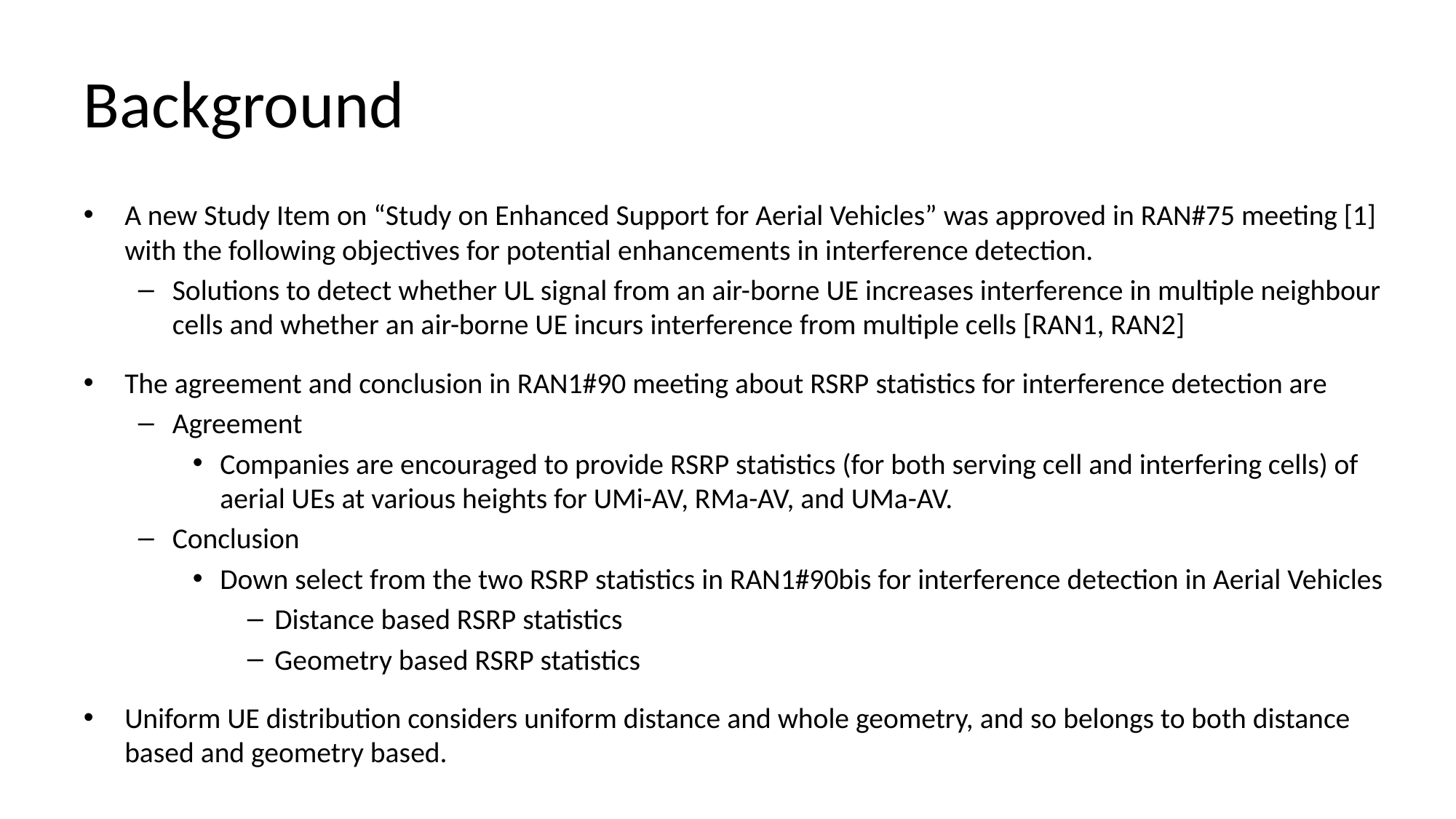

# Background
A new Study Item on “Study on Enhanced Support for Aerial Vehicles” was approved in RAN#75 meeting [1] with the following objectives for potential enhancements in interference detection.
Solutions to detect whether UL signal from an air-borne UE increases interference in multiple neighbour cells and whether an air-borne UE incurs interference from multiple cells [RAN1, RAN2]
The agreement and conclusion in RAN1#90 meeting about RSRP statistics for interference detection are
Agreement
Companies are encouraged to provide RSRP statistics (for both serving cell and interfering cells) of aerial UEs at various heights for UMi-AV, RMa-AV, and UMa-AV.
Conclusion
Down select from the two RSRP statistics in RAN1#90bis for interference detection in Aerial Vehicles
Distance based RSRP statistics
Geometry based RSRP statistics
Uniform UE distribution considers uniform distance and whole geometry, and so belongs to both distance based and geometry based.